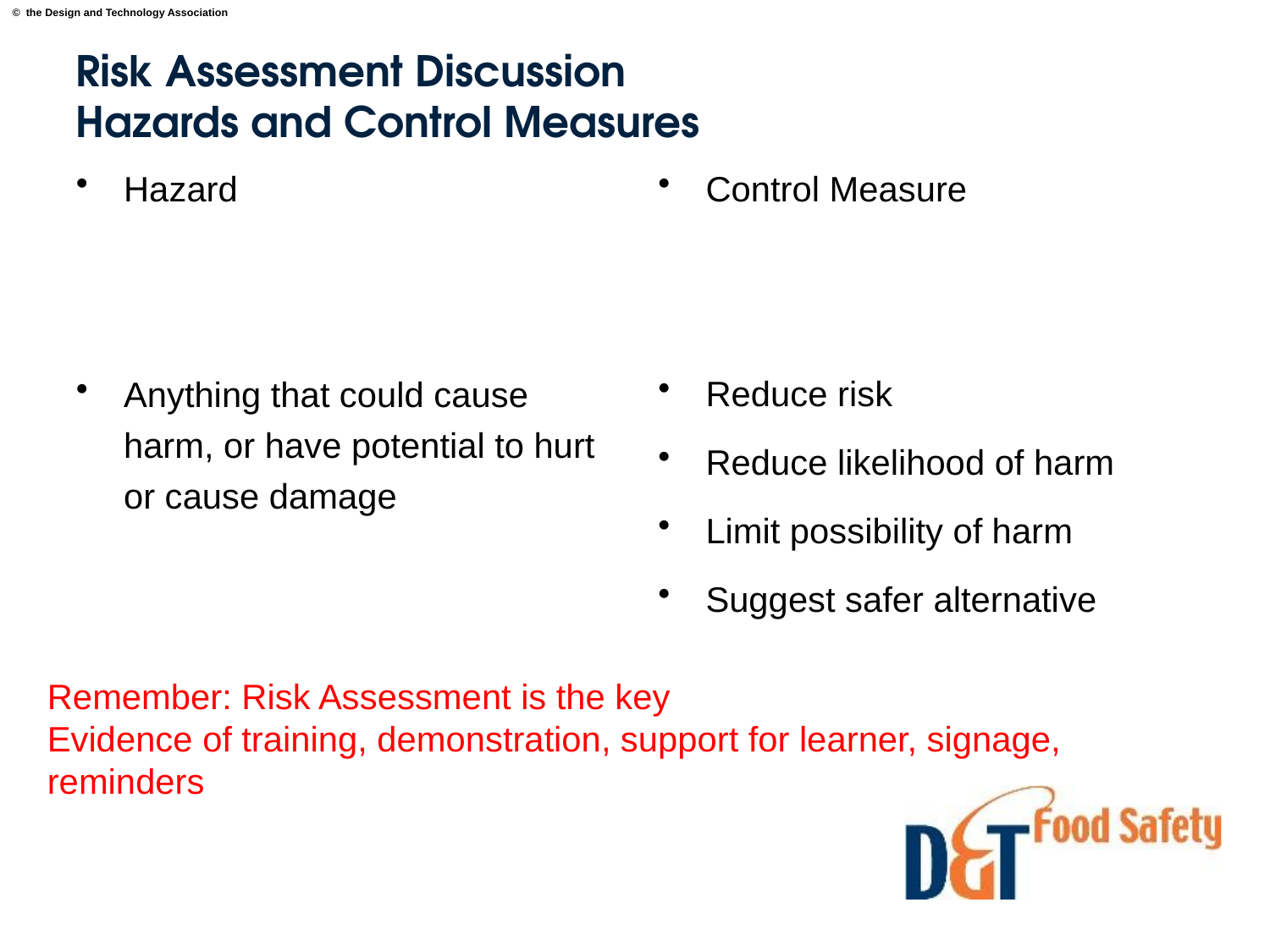

Risk Assessment Discussion
Hazards and Control Measures
Hazard

Anything that could cause harm, or have potential to hurt or cause damage
Control Measure

Reduce risk
Reduce likelihood of harm
Limit possibility of harm
Suggest safer alternative
Remember: Risk Assessment is the key
Evidence of training, demonstration, support for learner, signage, reminders